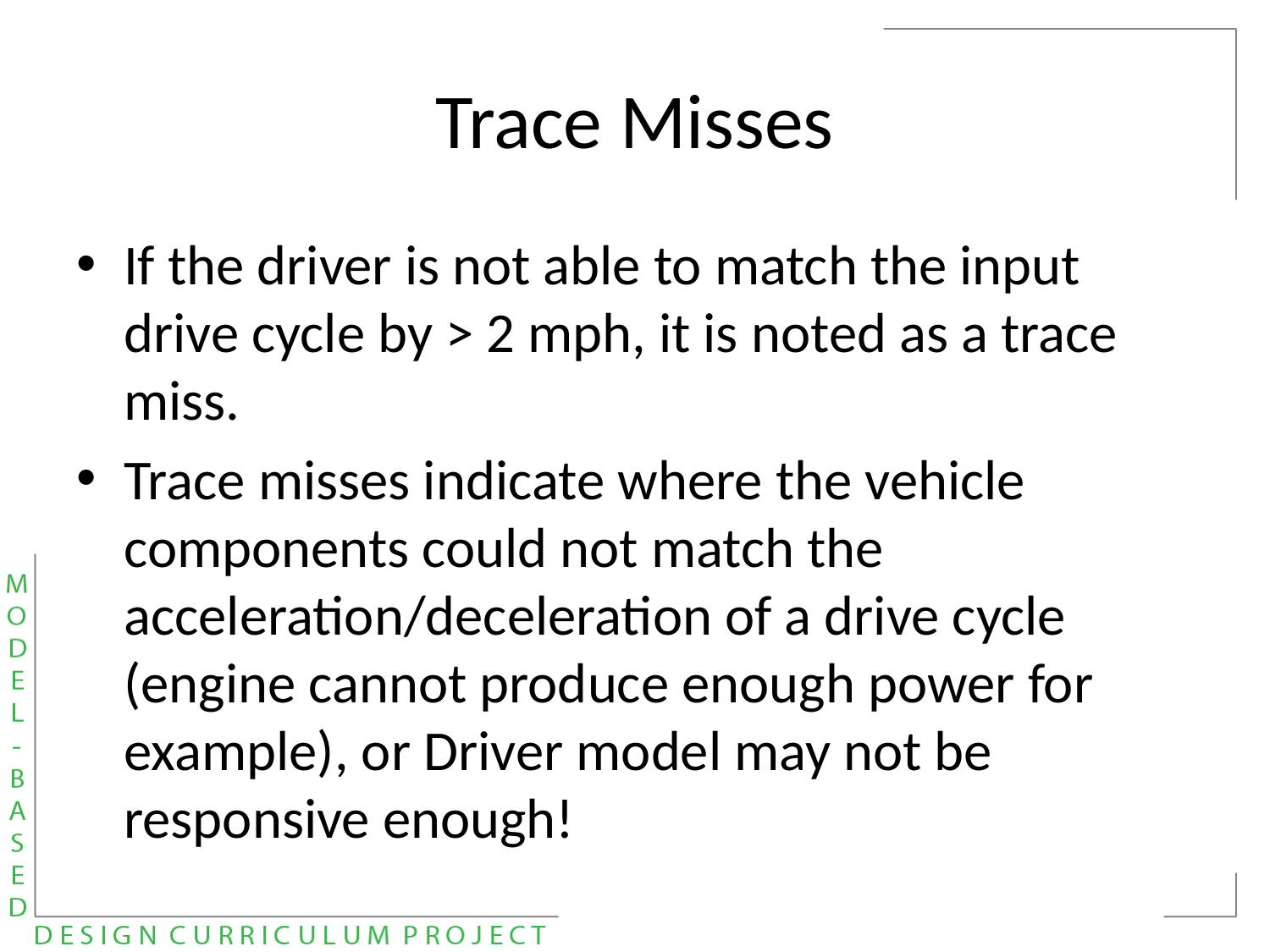

# Trace Misses
If the driver is not able to match the input drive cycle by > 2 mph, it is noted as a trace miss.
Trace misses indicate where the vehicle components could not match the acceleration/deceleration of a drive cycle (engine cannot produce enough power for example), or Driver model may not be responsive enough!